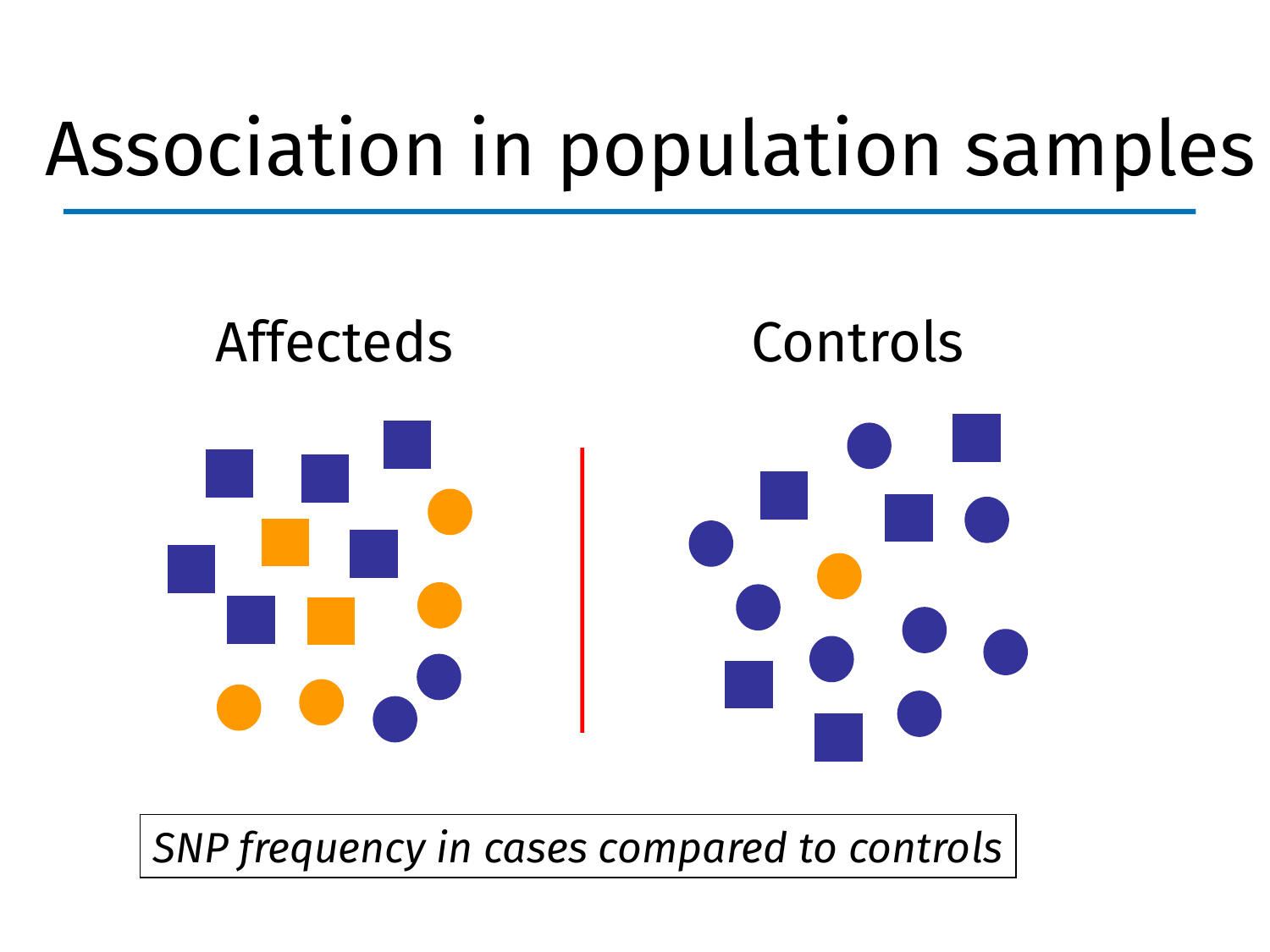

Association in population samples

Affecteds
Controls

SNP frequency in cases compared to controls